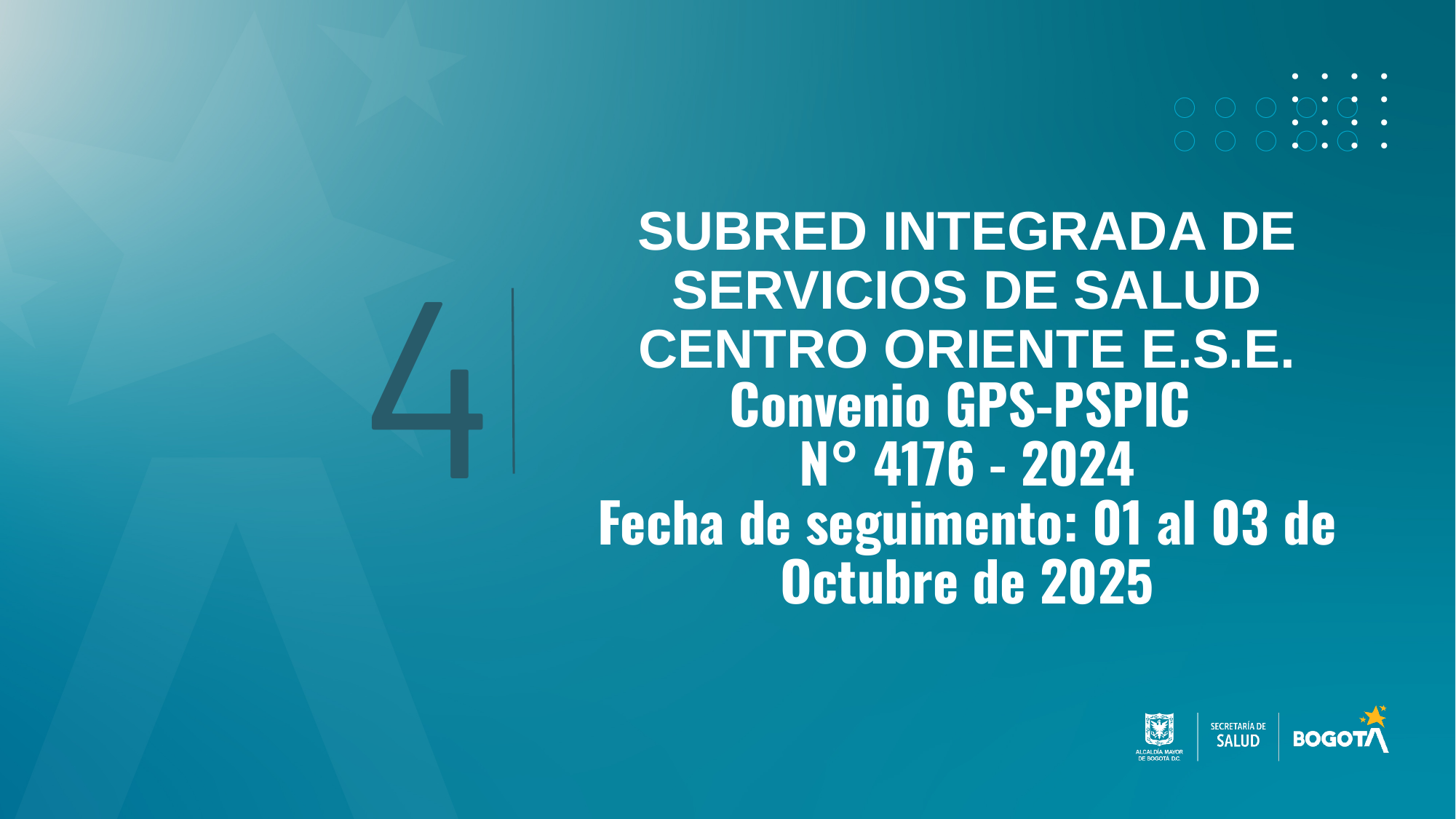

# SUBRED INTEGRADA DE SERVICIOS DE SALUD CENTRO ORIENTE E.S.E. Convenio GPS-PSPIC N° 4176 - 2024 Fecha de seguimento: 01 al 03 de Octubre de 2025
4